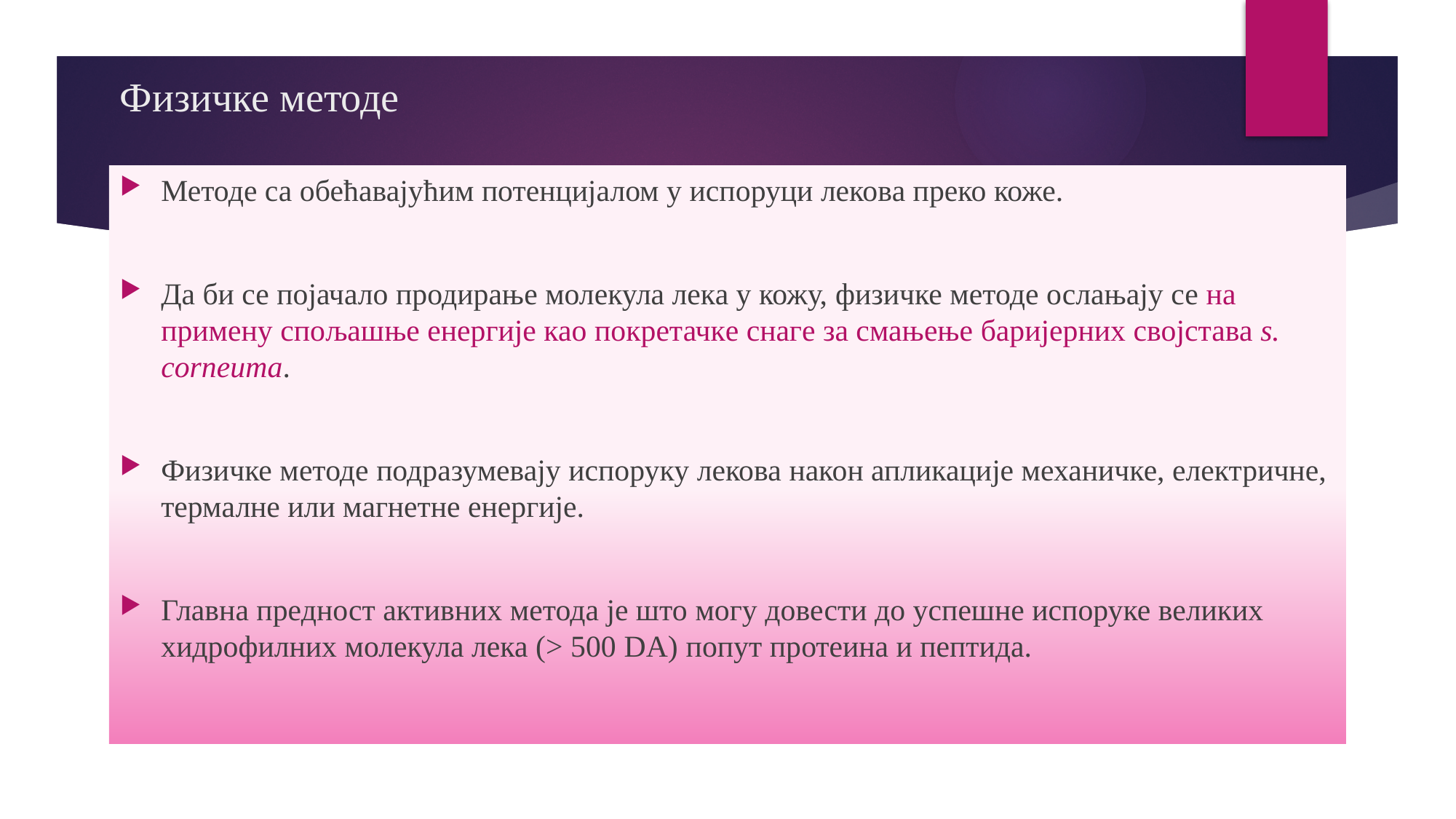

# Физичке методе
Методе са обећавајућим потенцијалом у испоруци лекова преко коже.

Да би се појачало продирање молекула лека у кожу, физичке методе ослањају се на примену спољашње енергије као покретачке снаге за смањење баријерних својстава s. corneuma.

Физичке методе подразумевају испоруку лекова након апликације механичке, електричне, термалне или магнетне енергије.

Главна предност активних метода је што могу довести до успешне испоруке великих хидрофилних молекула лека (> 500 DА) попут протеина и пептида.